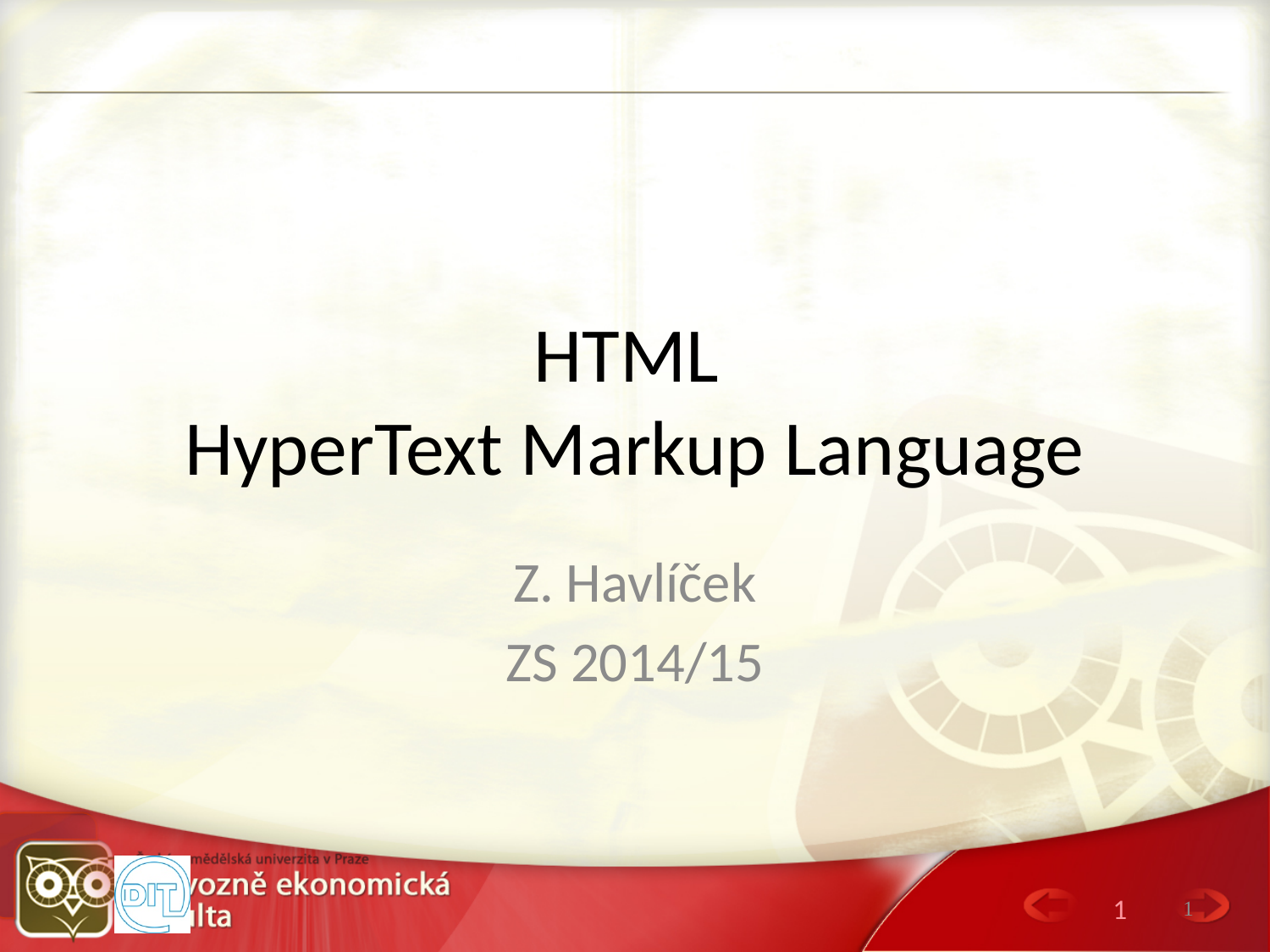

# HTML HyperText Markup Language
Z. Havlíček
ZS 2014/15
1